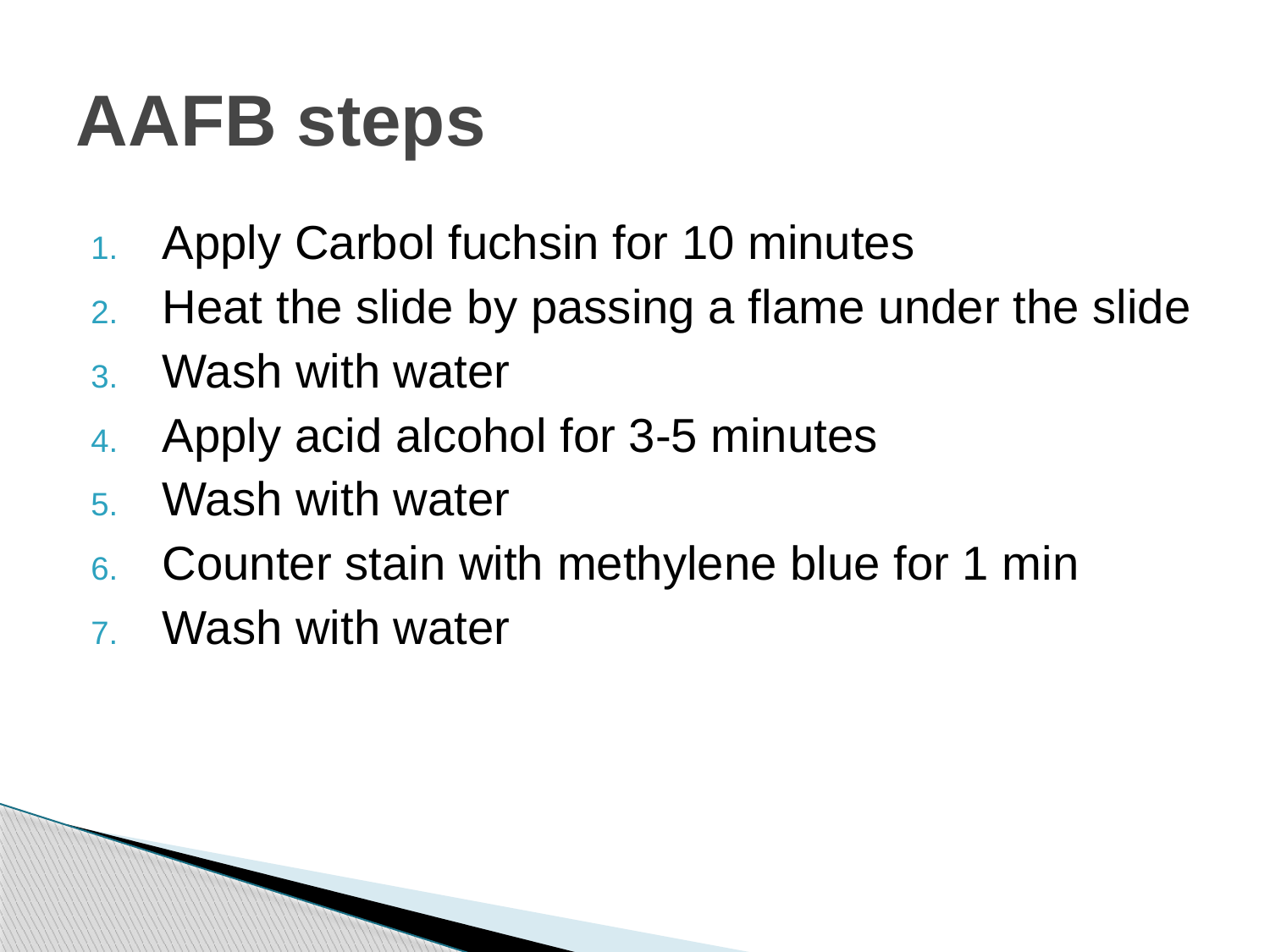

# AAFB steps
Apply Carbol fuchsin for 10 minutes
Heat the slide by passing a flame under the slide
Wash with water
Apply acid alcohol for 3-5 minutes
Wash with water
Counter stain with methylene blue for 1 min
Wash with water